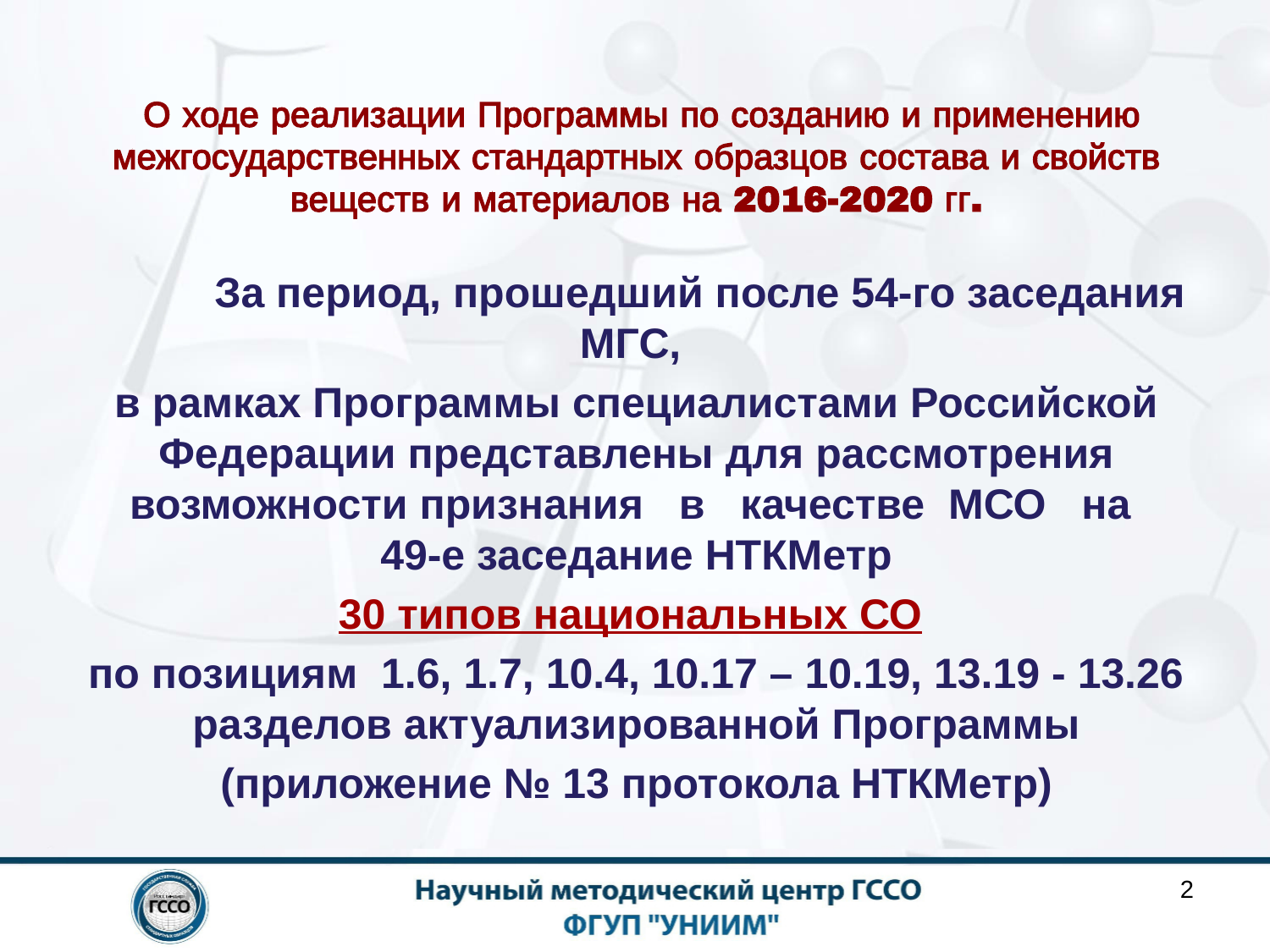

# О ходе реализации Программы по созданию и применению межгосударственных стандартных образцов состава и свойств веществ и материалов на 2016-2020 гг.
	За период, прошедший после 54-го заседания МГС,
в рамках Программы специалистами Российской Федерации представлены для рассмотрения возможности признания   в   качестве  МСО   на  49‑е заседание НТКМетр
30 типов национальных СО
по позициям  1.6, 1.7, 10.4, 10.17 – 10.19, 13.19 - 13.26 разделов актуализированной Программы
(приложение № 13 протокола НТКМетр)

2